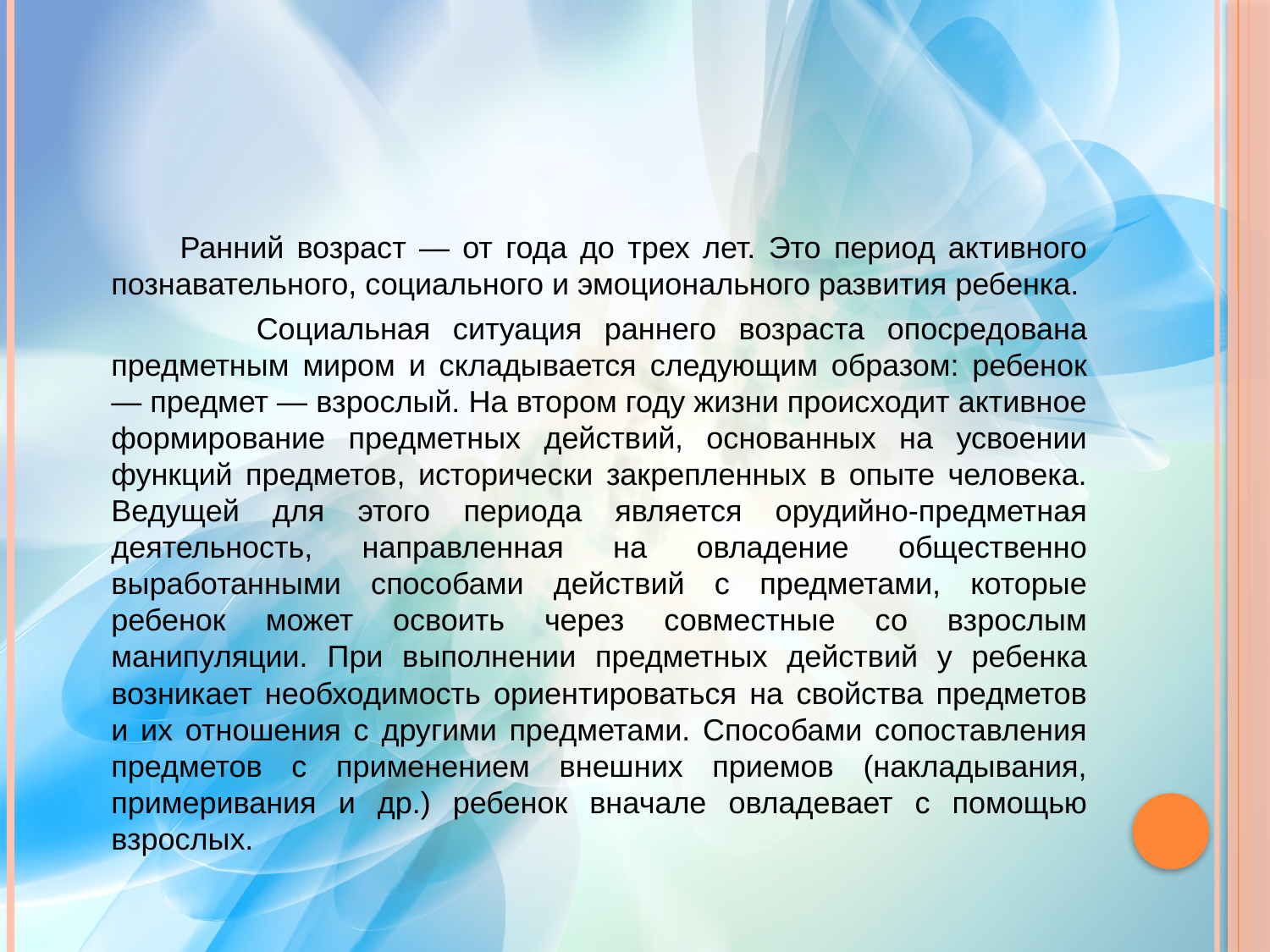

#
        Ранний возраст — от года до трех лет. Это период активного познавательного, социального и эмоционального развития ребенка.
        Социальная ситуация раннего возраста опосредована предметным миром и складывается следующим образом: ребенок — предмет — взрослый. На втором году жизни происходит активное формирование предметных действий, основанных на усвоении функций предметов, исторически закрепленных в опыте человека. Ведущей для этого периода является орудийно-предметная деятельность, направленная на овладение общественно выработанными способами действий с предметами, которые ребенок может освоить через совместные со взрослым манипуляции. При выполнении предметных действий у ребенка возникает необходимость ориентироваться на свойства предметов и их отношения с другими предметами. Способами сопоставления предметов с применением внешних приемов (накладывания, примеривания и др.) ребенок вначале овладевает с помощью взрослых.